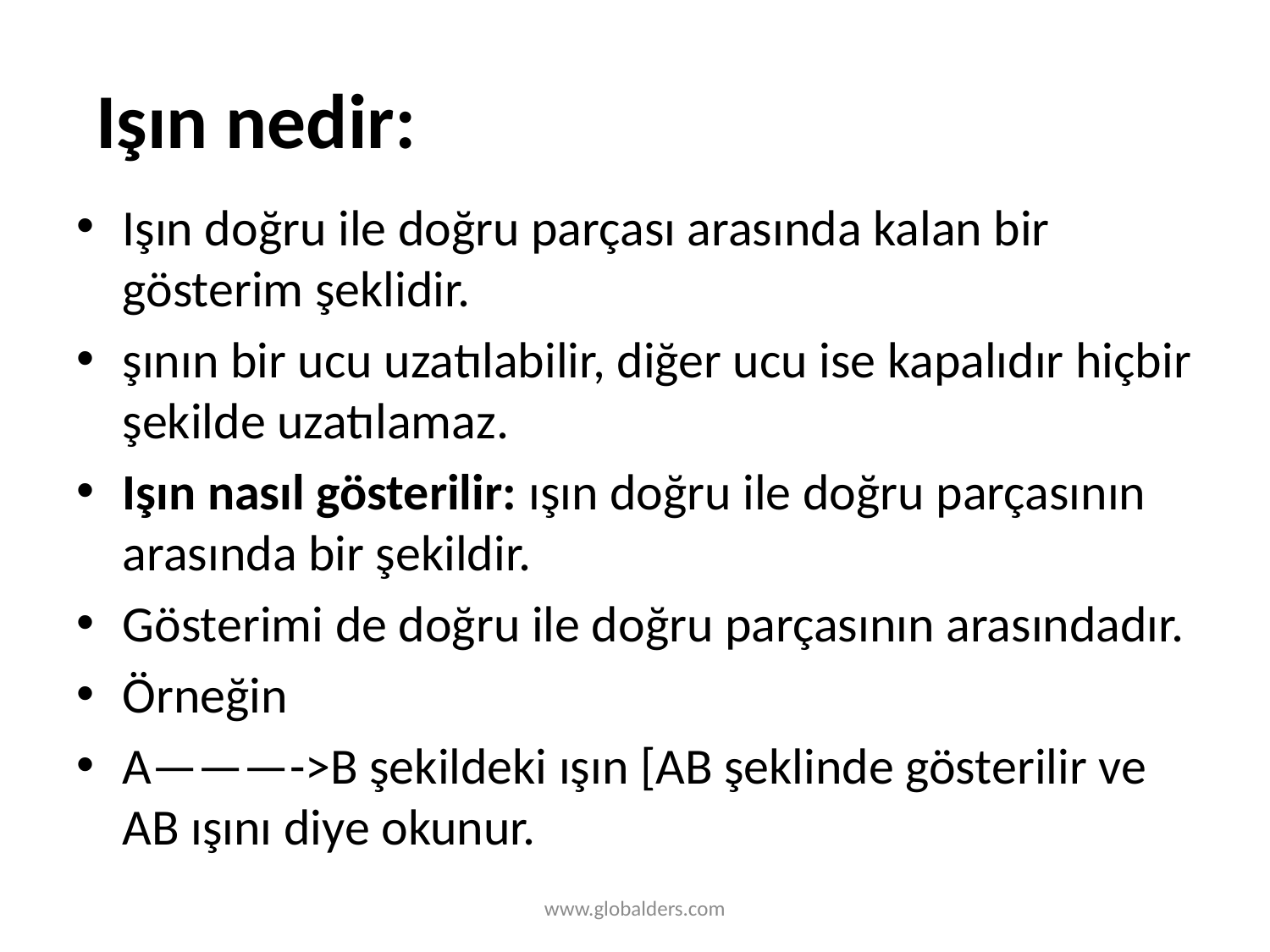

# Işın nedir:
Işın doğru ile doğru parçası arasında kalan bir gösterim şeklidir.
şının bir ucu uzatılabilir, diğer ucu ise kapalıdır hiçbir şekilde uzatılamaz.
Işın nasıl gösterilir: ışın doğru ile doğru parçasının arasında bir şekildir.
Gösterimi de doğru ile doğru parçasının arasındadır.
Örneğin
A———->B şekildeki ışın [AB şeklinde gösterilir ve AB ışını diye okunur.

www.globalders.com